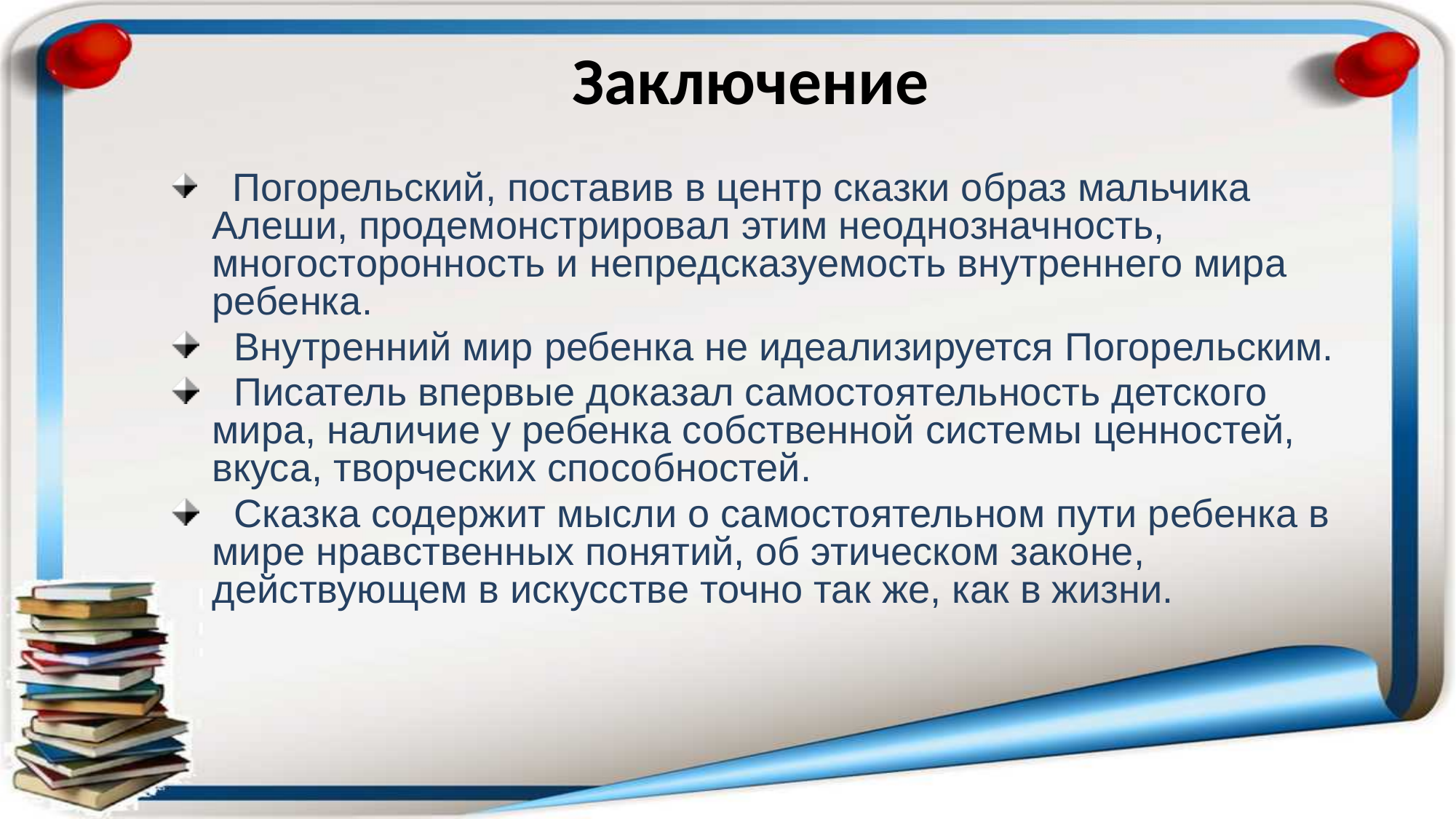

# Заключение
  Погорельский, поставив в центр сказки образ мальчика Алеши, продемонстрировал этим неоднозначность, многосторонность и непредсказуемость внутреннего мира ребенка.
  Внутренний мир ребенка не идеализируется Погорельским.
  Писатель впервые доказал самостоятельность детского мира, наличие у ребенка собственной системы ценностей, вкуса, творческих способностей.
  Сказка содержит мысли о самостоятельном пути ребенка в мире нравственных понятий, об этическом законе, действующем в искусстве точно так же, как в жизни.